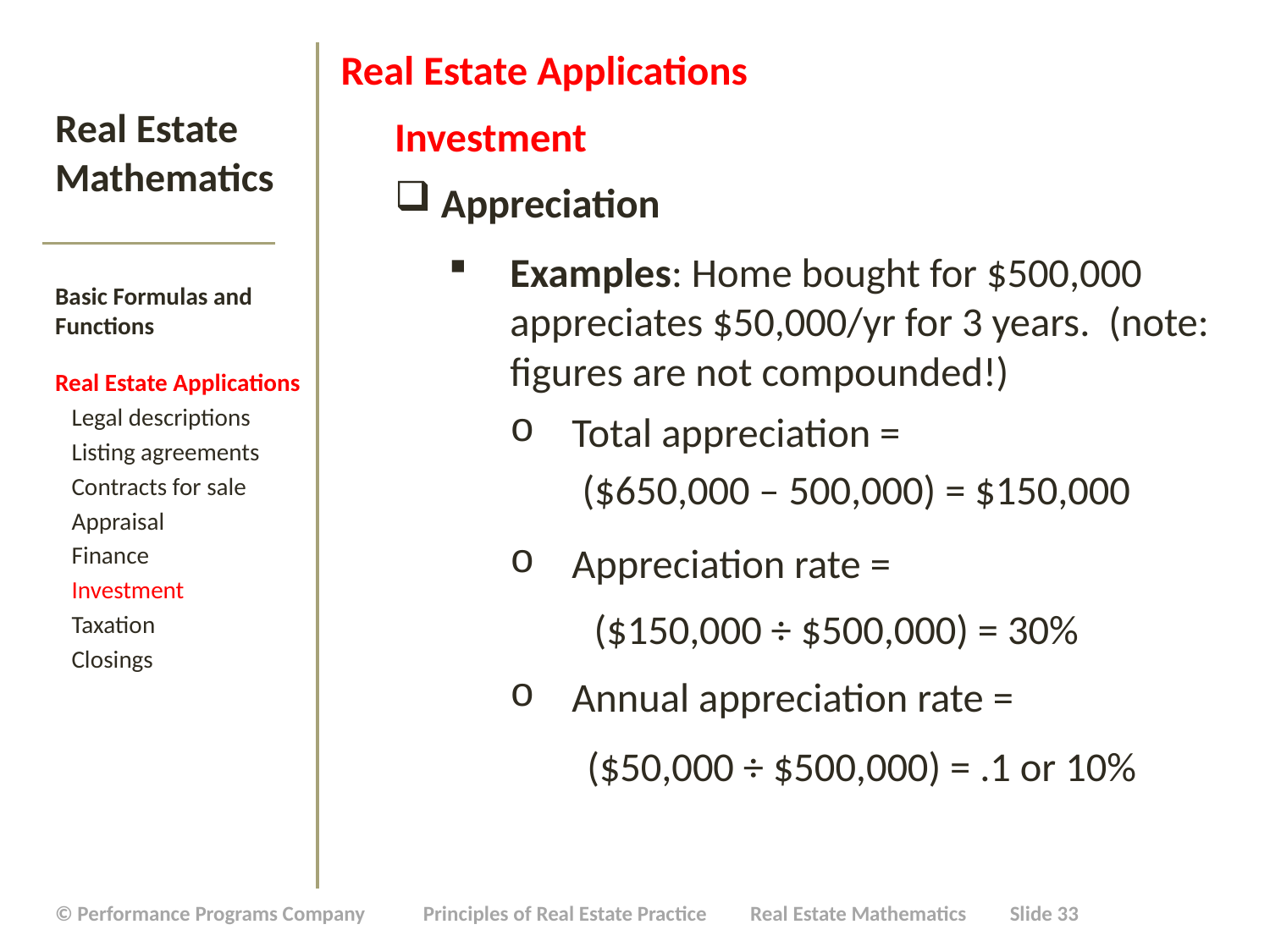

Real Estate Applications

Investment

Appreciation
Examples: Home bought for $500,000 appreciates $50,000/yr for 3 years.  (note: figures are not compounded!)
Total appreciation =
	       ($650,000 – 500,000) = $150,000
Appreciation rate =
	       ($150,000 ÷ $500,000) = 30%
Annual appreciation rate =
	    ($50,000 ÷ $500,000) = .1 or 10%

# Real Estate Mathematics

Basic Formulas and Functions

Real Estate Applications
   Legal descriptions
   Listing agreements
   Contracts for sale
   Appraisal
   Finance
   Investment
   Taxation
   Closings

| © Performance Programs Company Principles of Real Estate Practice Real Estate Mathematics Slide 33 |
| --- |